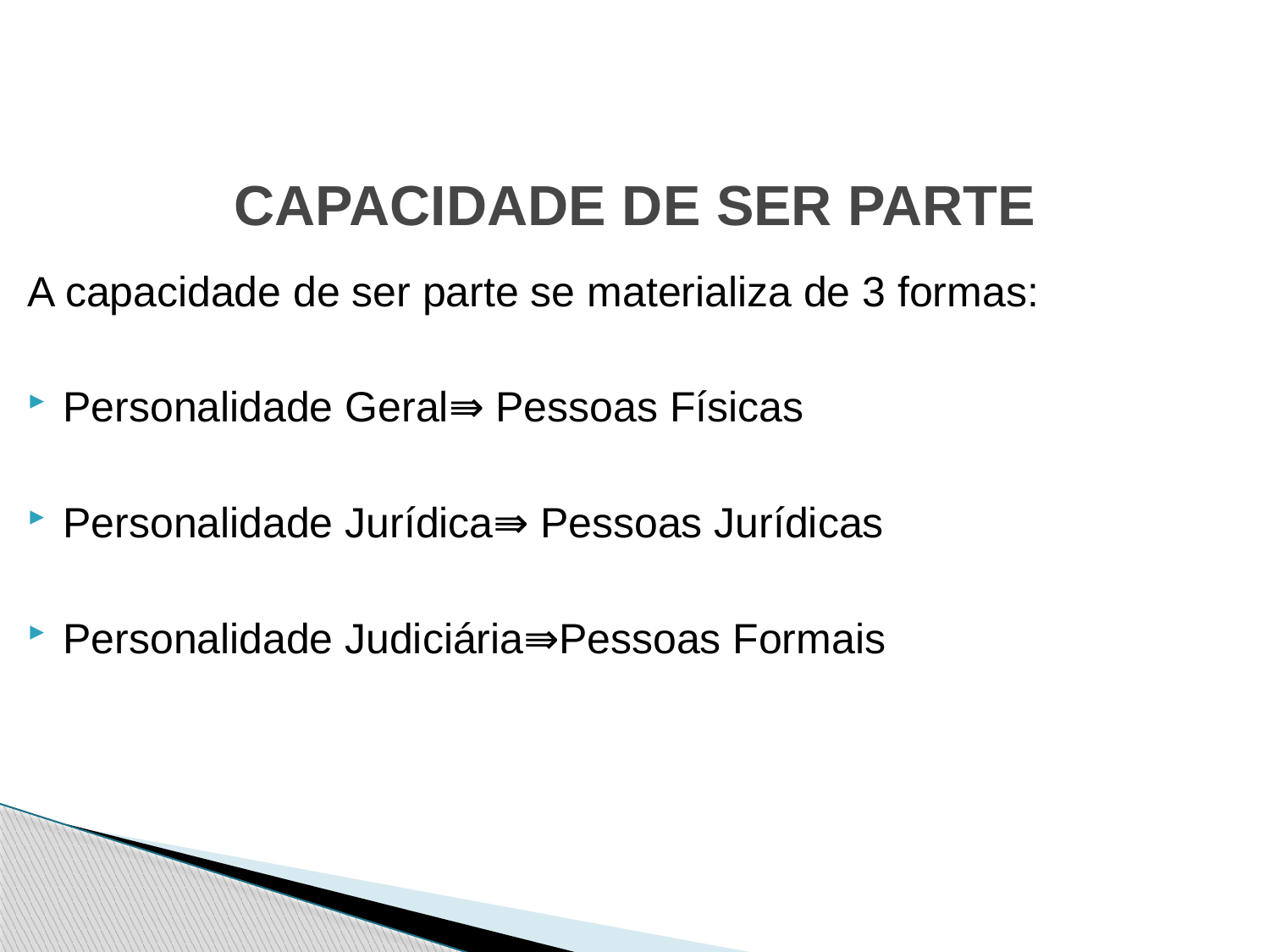

# CAPACIDADE DE SER PARTE
A capacidade de ser parte se materializa de 3 formas:

Personalidade Geral⇛ Pessoas Físicas

Personalidade Jurídica⇛ Pessoas Jurídicas

Personalidade Judiciária⇛Pessoas Formais